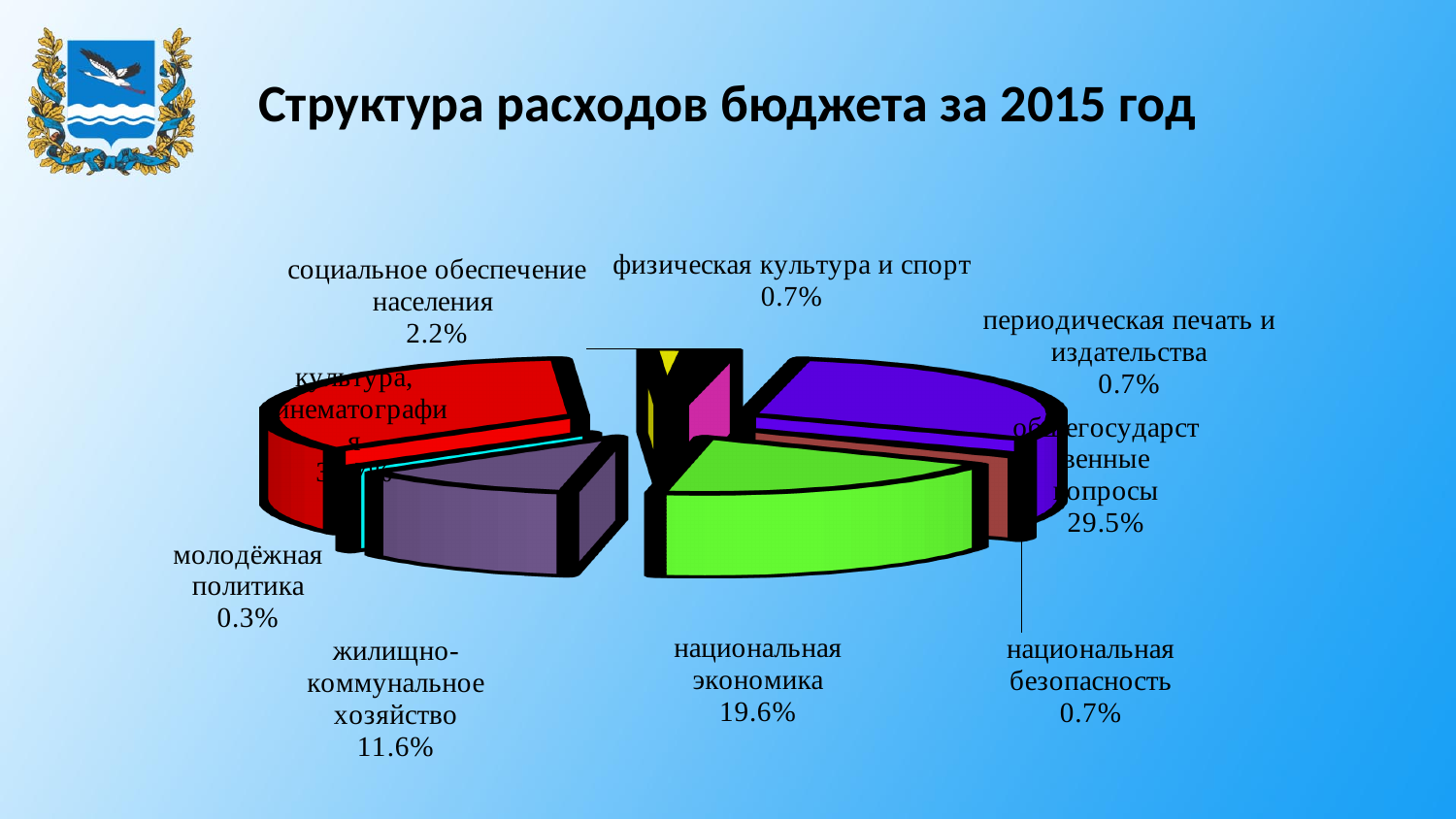

# Структура расходов бюджета за 2015 год

[unsupported chart]